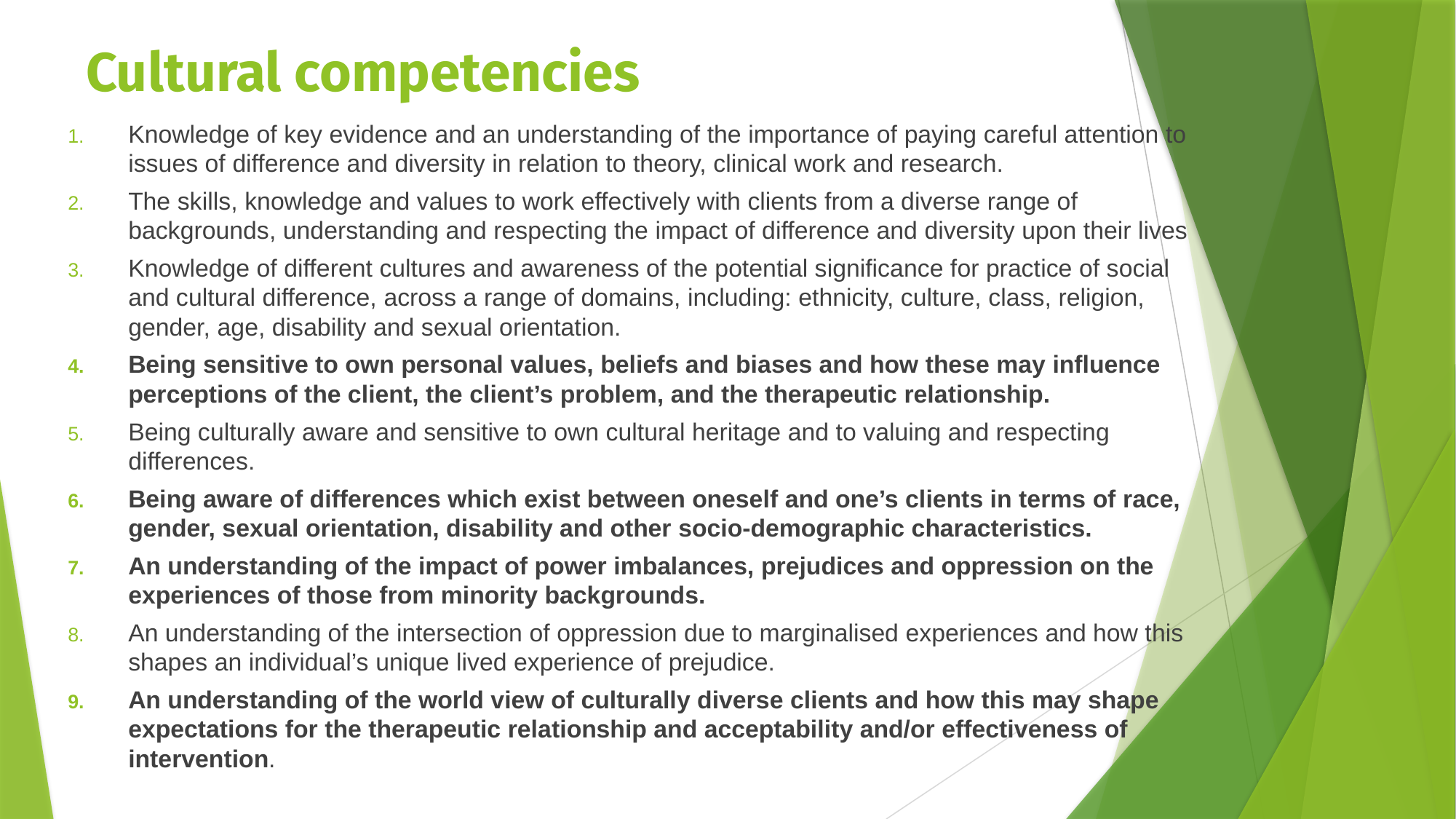

# Cultural competencies
Knowledge of key evidence and an understanding of the importance of paying careful attention to issues of difference and diversity in relation to theory, clinical work and research.​
The skills, knowledge and values to work effectively with clients from a diverse range of backgrounds, understanding and respecting the impact of difference and diversity upon their lives
Knowledge of different cultures and awareness of the potential significance for practice of social and cultural difference, across a range of domains, including: ethnicity, culture, class, religion, gender, age, disability and sexual orientation.
Being sensitive to own personal values, beliefs and biases and how these may influence perceptions of the client, the client’s problem, and the therapeutic relationship.
Being culturally aware and sensitive to own cultural heritage and to valuing and respecting differences.
Being aware of differences which exist between oneself and one’s clients in terms of race, gender, sexual orientation, disability and other socio-demographic characteristics.
An understanding of the impact of power imbalances, prejudices and oppression on the experiences of those from minority backgrounds.
An understanding of the intersection of oppression due to marginalised experiences and how this shapes an individual’s unique lived experience of prejudice.
An understanding of the world view of culturally diverse clients and how this may shape expectations for the therapeutic relationship and acceptability and/or effectiveness of intervention.